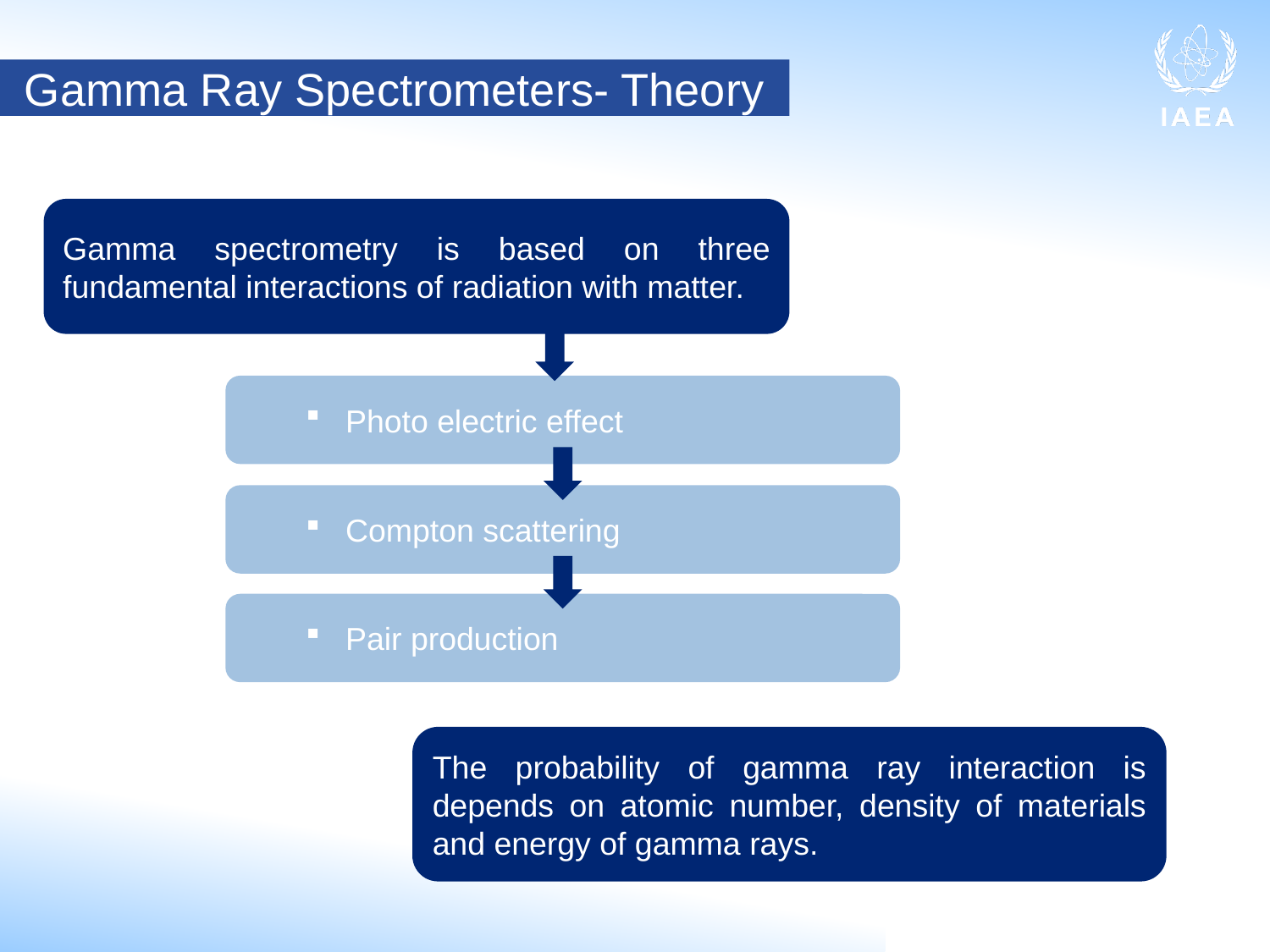

Gamma Ray Spectrometers- Theory

Gamma spectrometry is based on three fundamental interactions of radiation with matter.

Photo electric effect

Compton scattering

Pair production

The probability of gamma ray interaction is depends on atomic number, density of materials and energy of gamma rays.